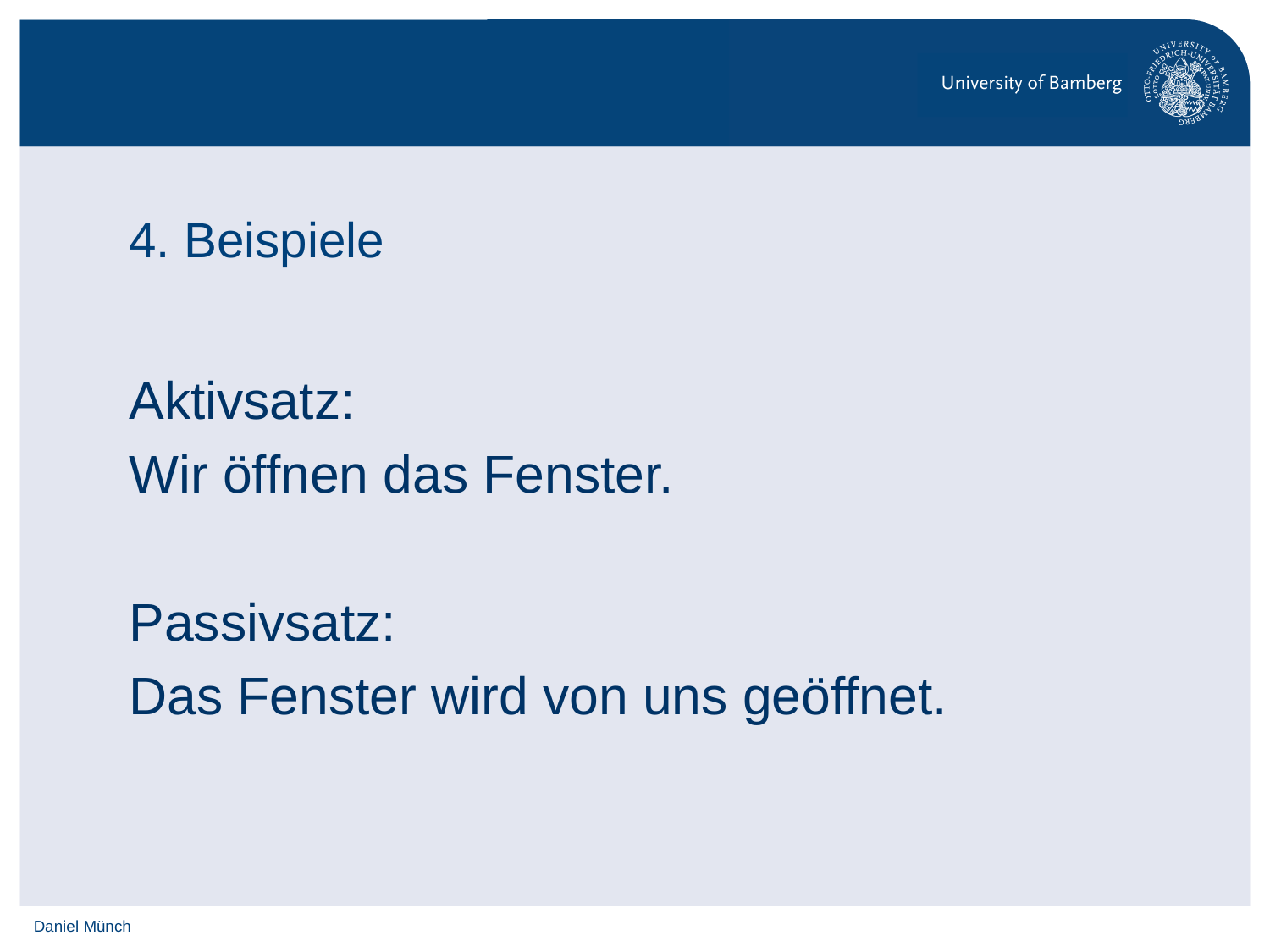

# 4. Beispiele
Aktivsatz:
Wir öffnen das Fenster.

Passivsatz:
Das Fenster wird von uns geöffnet.